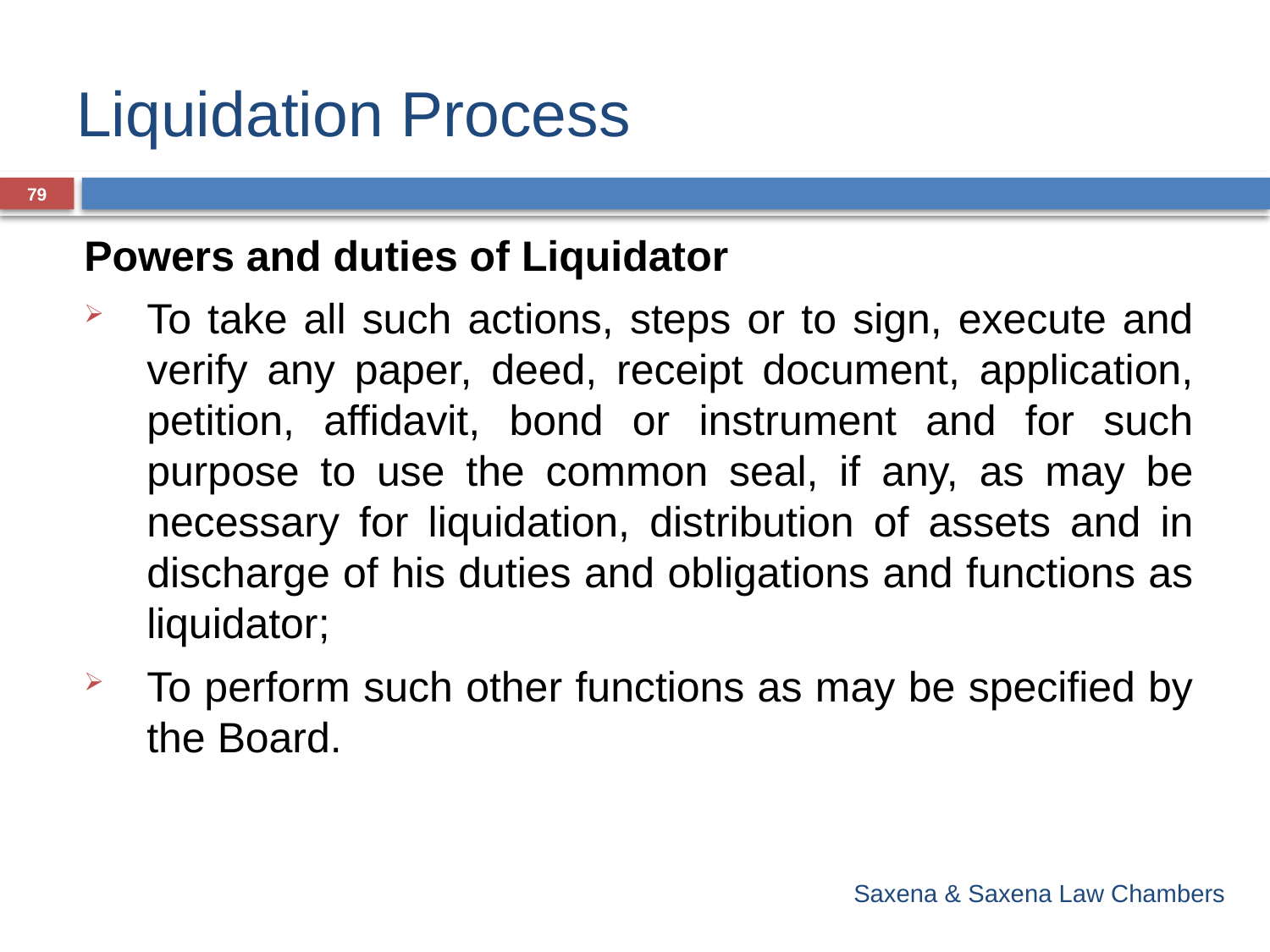

# Liquidation Process
79
Powers and duties of Liquidator
To take all such actions, steps or to sign, execute and verify any paper, deed, receipt document, application, petition, affidavit, bond or instrument and for such purpose to use the common seal, if any, as may be necessary for liquidation, distribution of assets and in discharge of his duties and obligations and functions as liquidator;
To perform such other functions as may be specified by the Board.

Saxena & Saxena Law Chambers